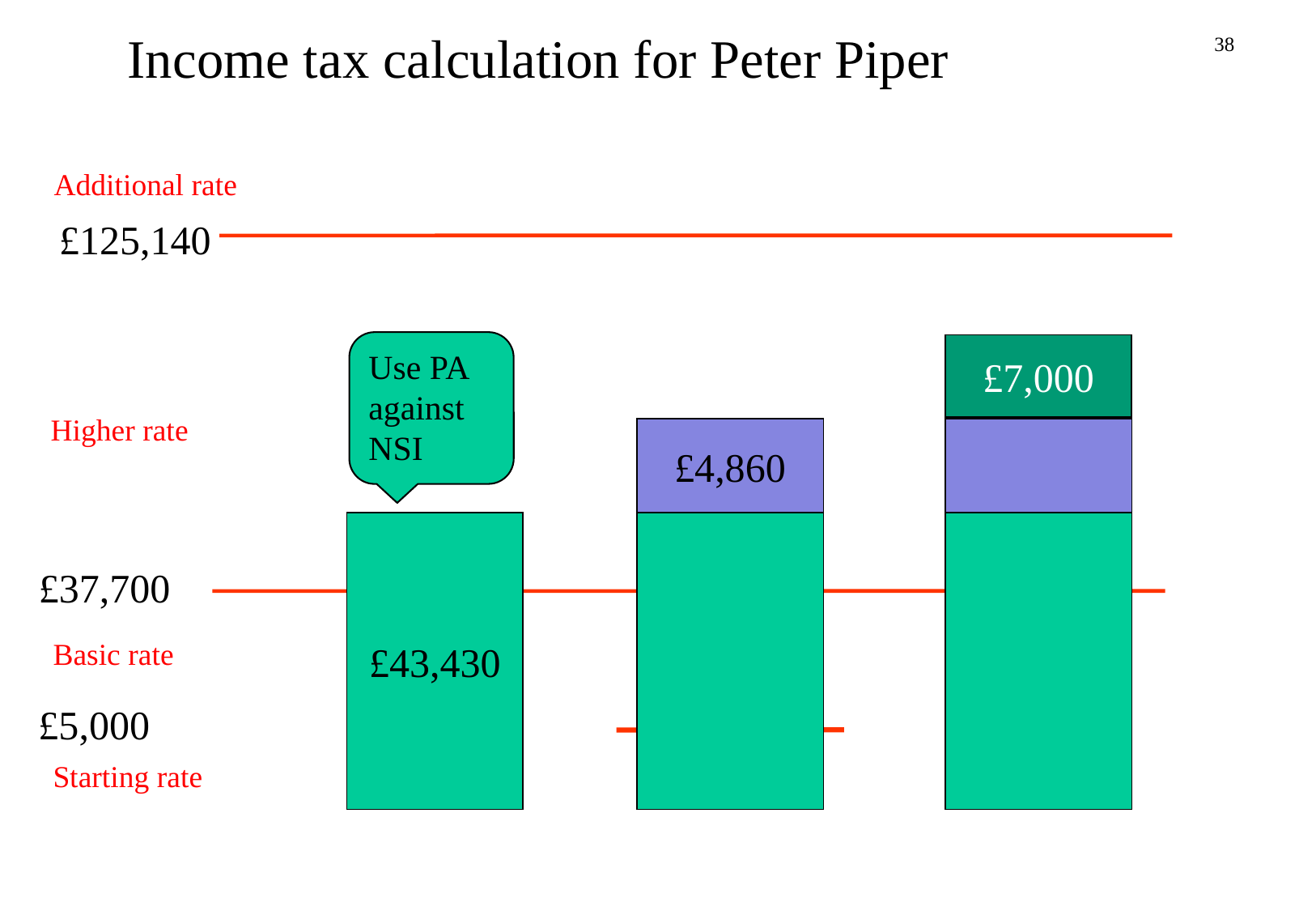

Income tax calculation for Peter Piper

Additional rate
£125,140
40%
40%

10%

Use PA against NSI
£7,000
Higher rate
£4,860

20%
£43,430

£37,700

20%
Basic rate

£5,000
10%

Starting rate

Non savings
Savings
Dividends